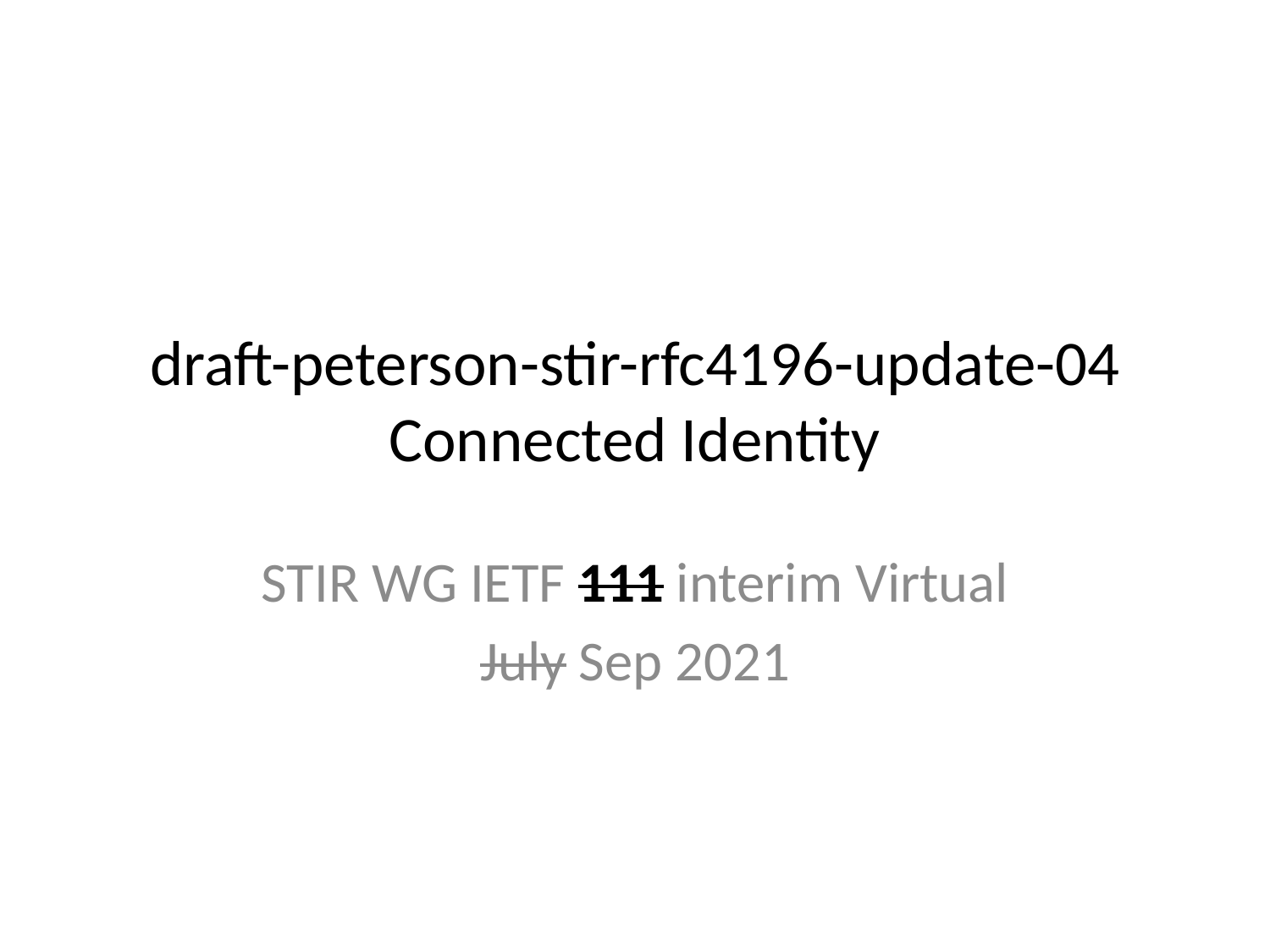

# draft-peterson-stir-rfc4196-update-04 Connected Identity
STIR WG IETF 111 interim Virtual
July Sep 2021